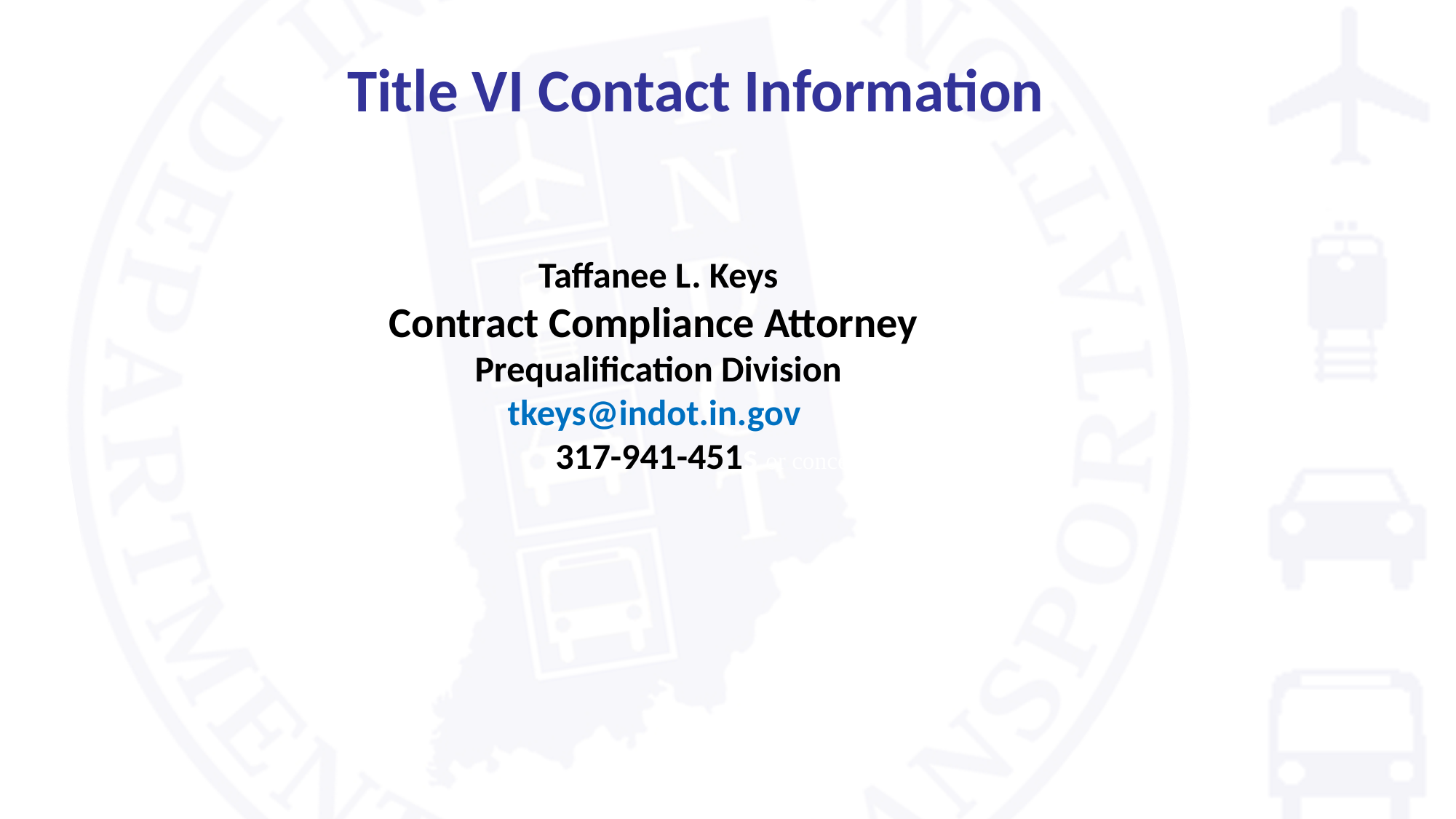

Title VI Contact Information
Taffanee L. Keys
Contract Compliance Attorney
Prequalification Division
tkeys@indot.in.gov
               317-941-451s or concerns